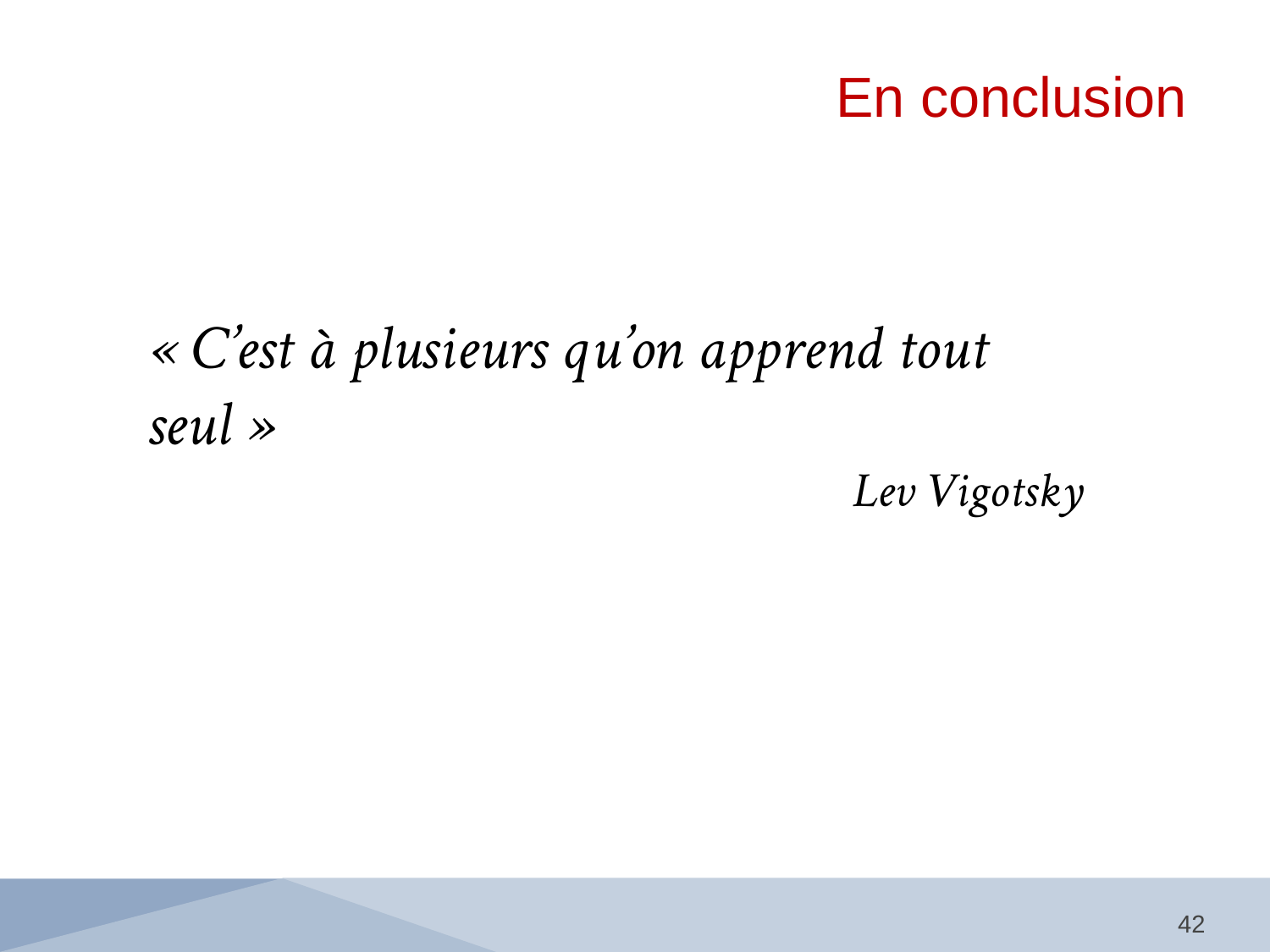

En conclusion
« C’est à plusieurs qu’on apprend tout seul »
Lev Vigotsky
42